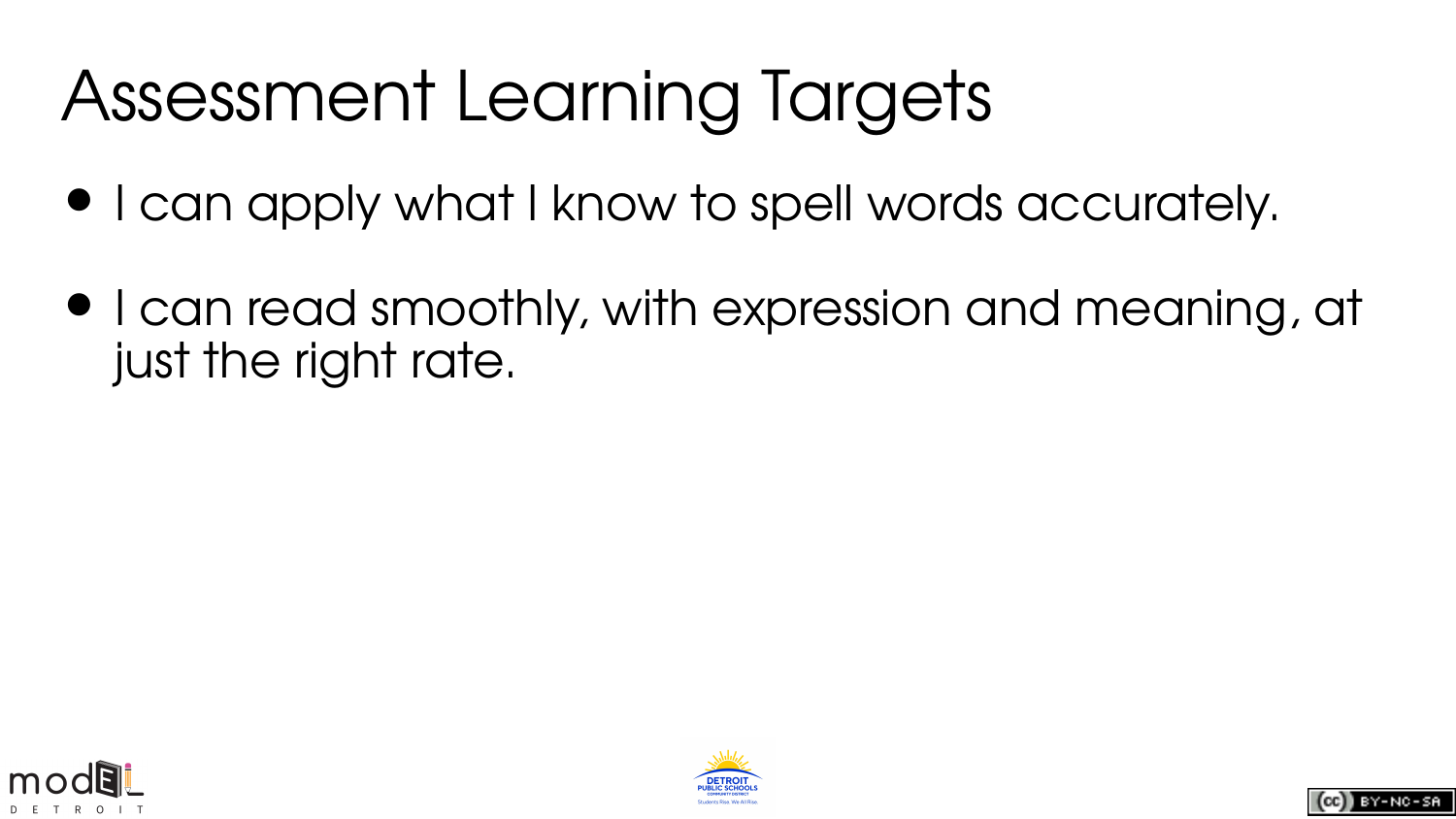

# Assessment Learning Targets
I can apply what I know to spell words accurately.

I can read smoothly, with expression and meaning, at just the right rate.